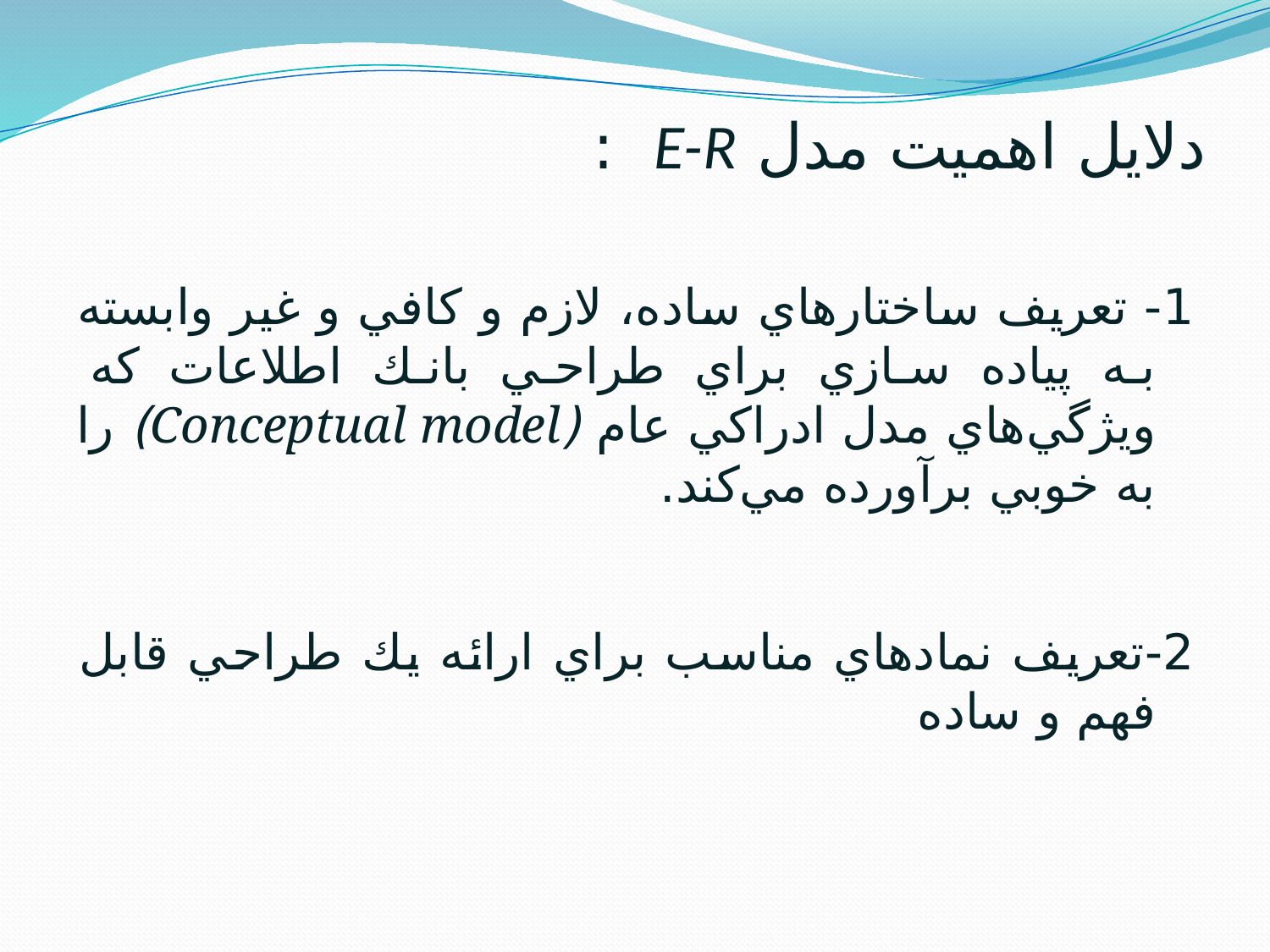

# دلايل اهميت مدل E-R  :
1- تعريف ساختارهاي ساده، لازم و كافي و غير وابسته به پياده سازي براي طراحي بانك اطلاعات كه ويژگي‌هاي مدل ادراكي عام (Conceptual model) را به خوبي برآورده مي‌كند.

2-تعريف نمادهاي مناسب براي ارائه يك طراحي قابل فهم و ساده